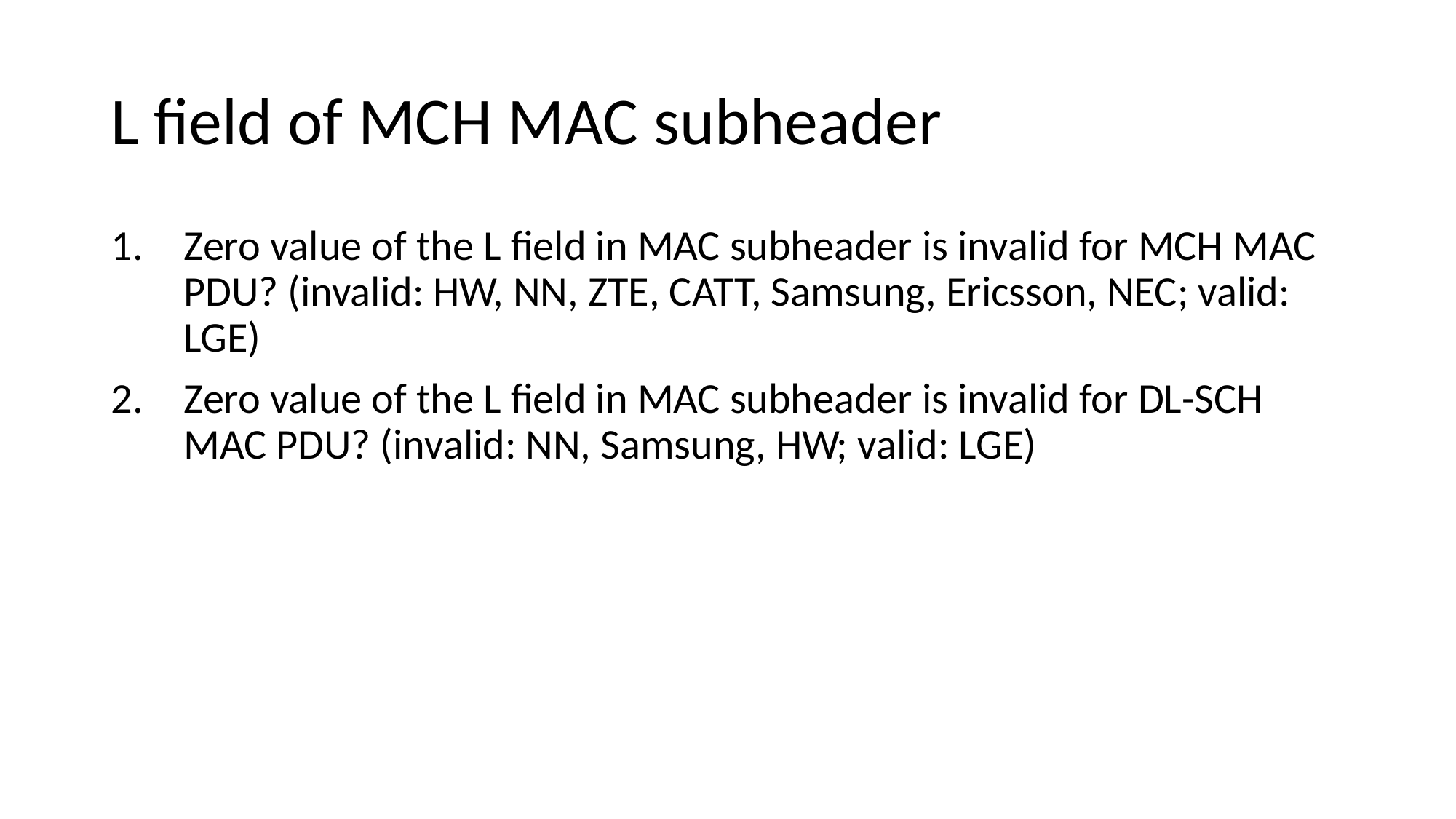

# L field of MCH MAC subheader
Zero value of the L field in MAC subheader is invalid for MCH MAC PDU? (invalid: HW, NN, ZTE, CATT, Samsung, Ericsson, NEC; valid: LGE)
Zero value of the L field in MAC subheader is invalid for DL-SCH MAC PDU? (invalid: NN, Samsung, HW; valid: LGE)